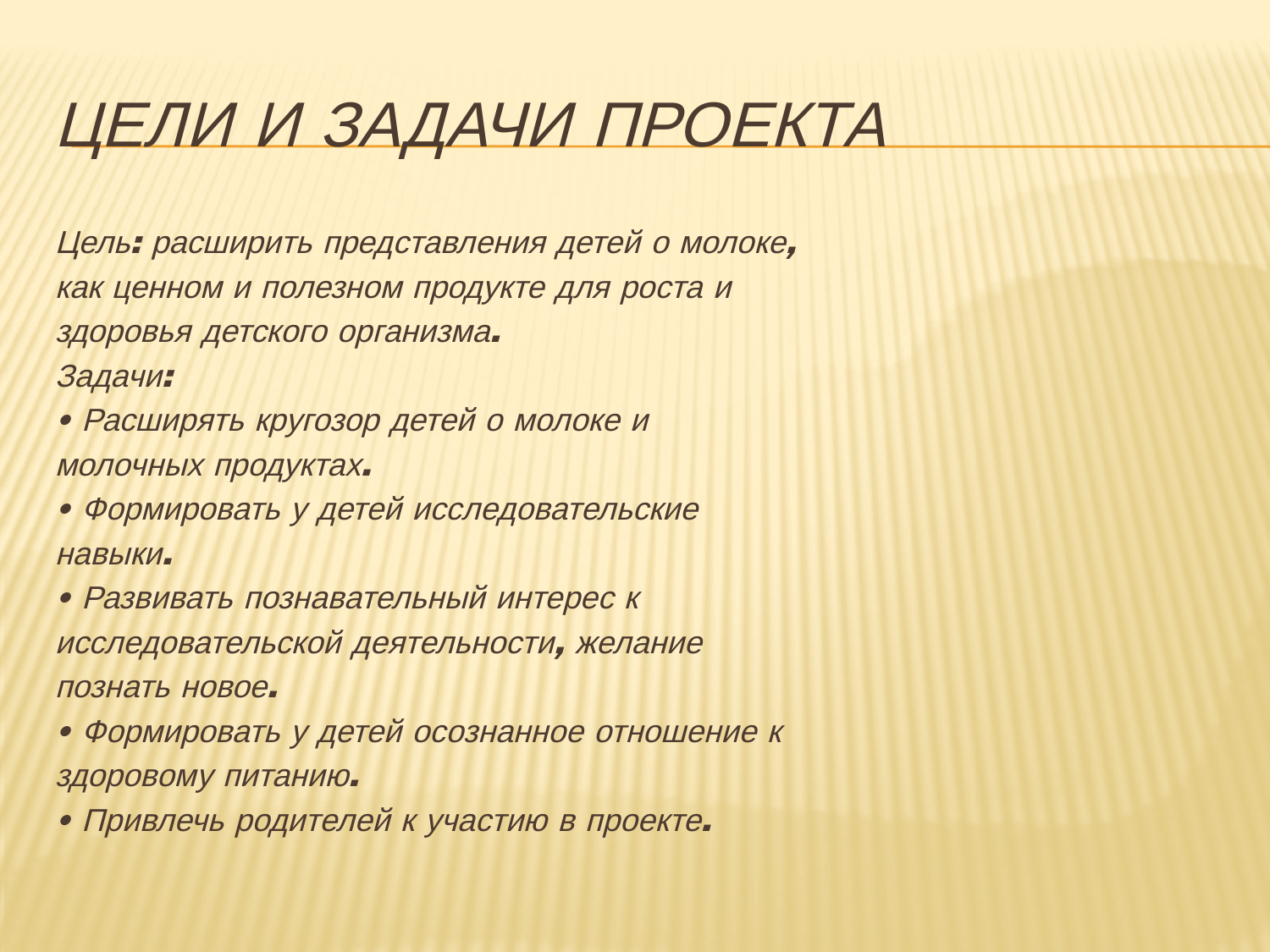

# Цели и задачи проекта
Цель: расширить представления детей о молоке,
как ценном и полезном продукте для роста и
здоровья детского организма.
Задачи:
• Расширять кругозор детей о молоке и
молочных продуктах.
• Формировать у детей исследовательские
навыки.
• Развивать познавательный интерес к
исследовательской деятельности, желание
познать новое.
• Формировать у детей осознанное отношение к
здоровому питанию.
• Привлечь родителей к участию в проекте.